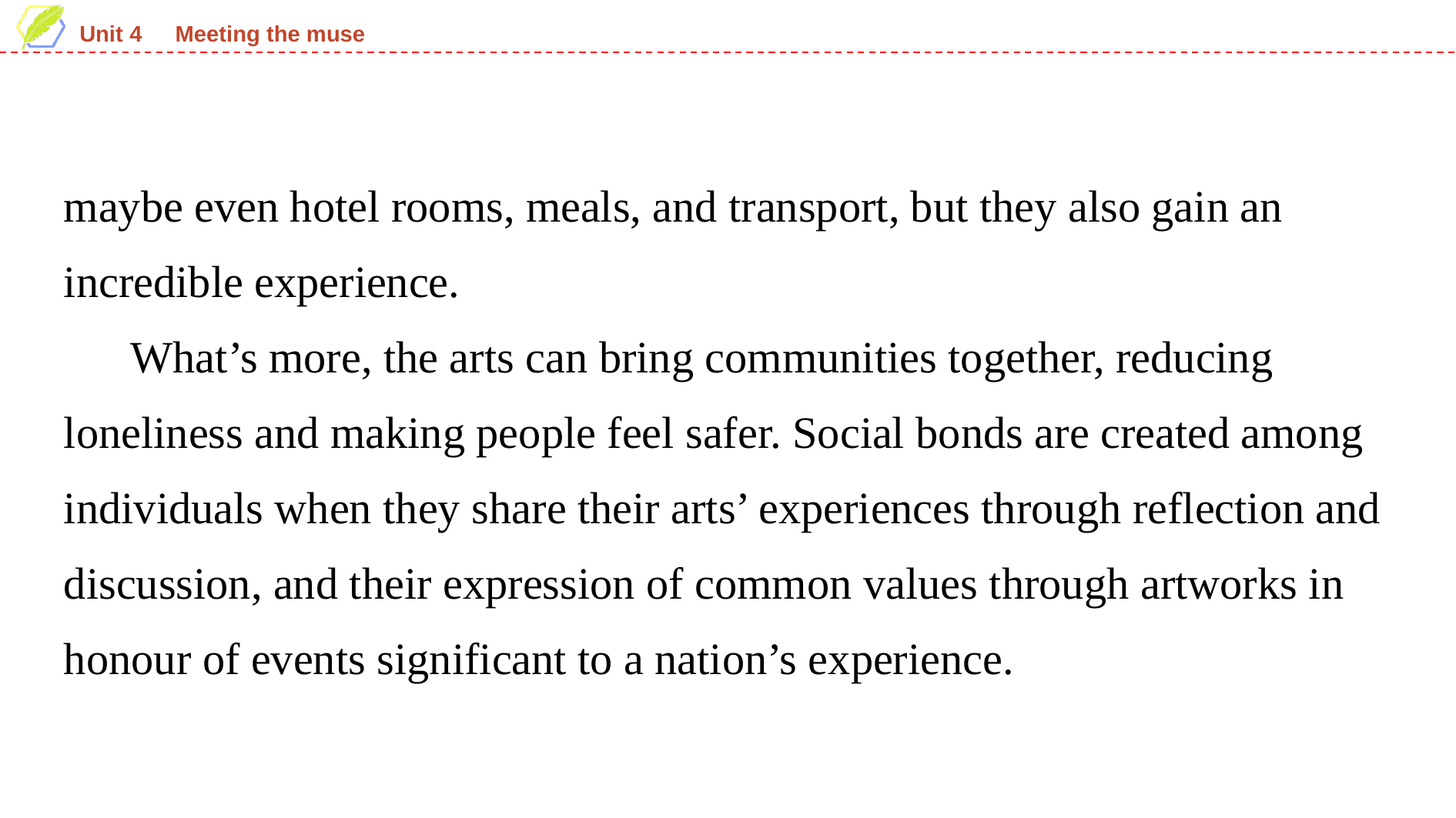

maybe even hotel rooms, meals, and transport, but they also gain an incredible experience.
      What’s more, the arts can bring communities together, reducing loneliness and making people feel safer. Social bonds are created among individuals when they share their arts’ experiences through reflection and discussion, and their expression of common values through artworks in honour of events significant to a nation’s experience.